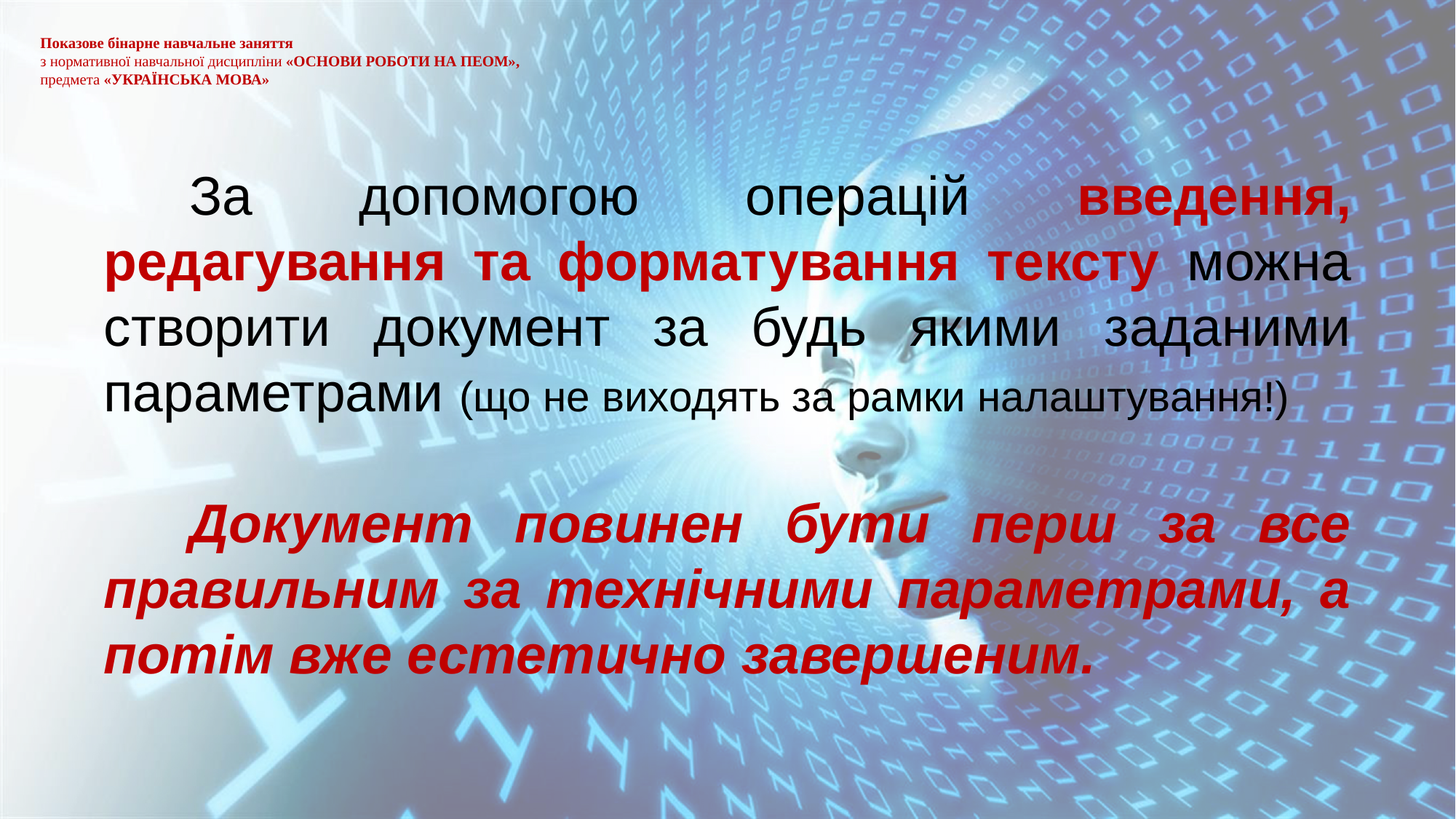

Показове бінарне навчальне заняття
з нормативної навчальної дисципліни «ОСНОВИ РОБОТИ НА ПЕОМ»,
предмета «Українська мова»
За допомогою операцій введення, редагування та форматування тексту можна створити документ за будь якими заданими параметрами (що не виходять за рамки налаштування!)

Документ повинен бути перш за все правильним за технічними параметрами, а потім вже естетично завершеним.